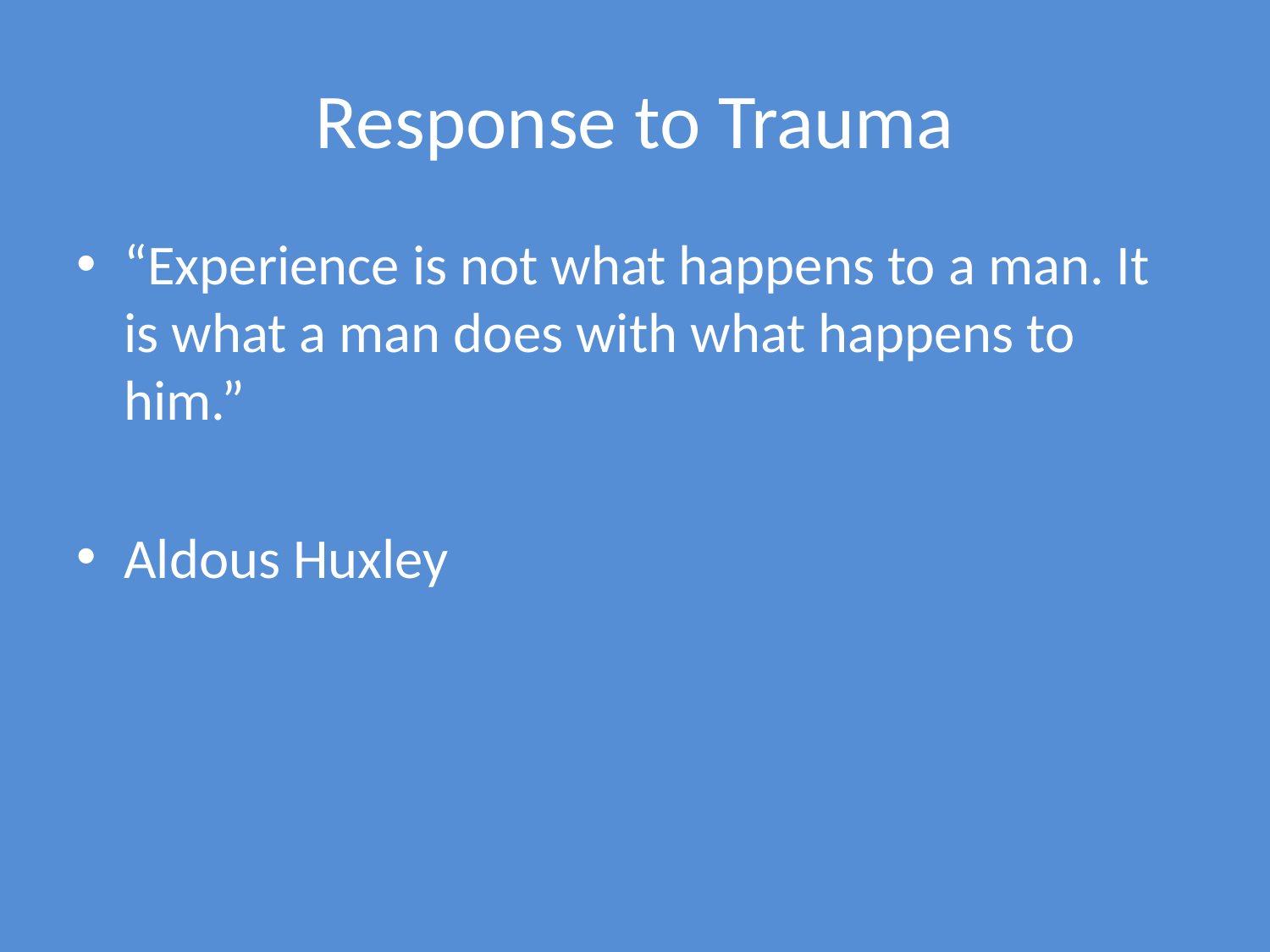

# Response to Trauma
“Experience is not what happens to a man. It is what a man does with what happens to him.”

Aldous Huxley